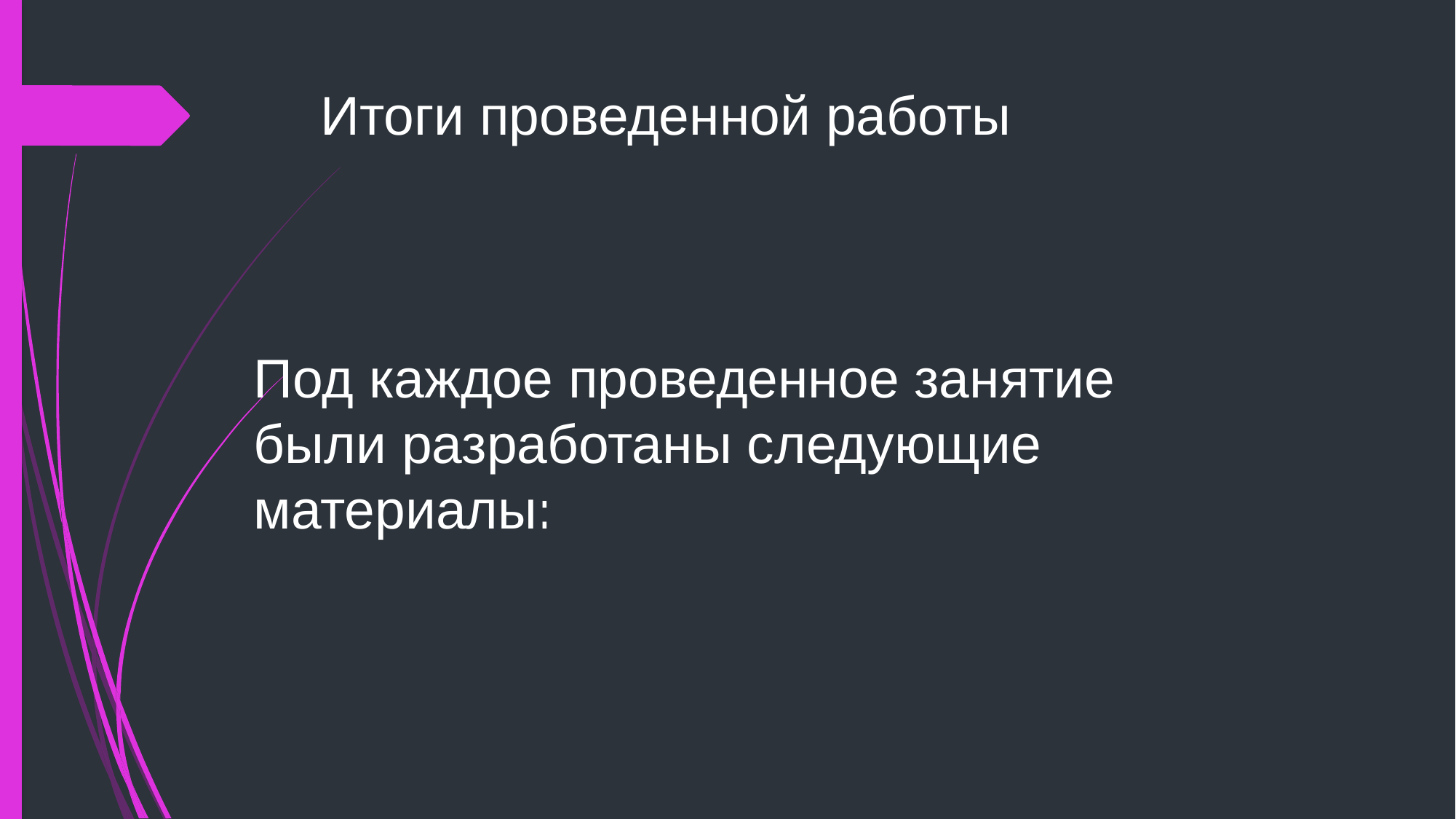

# Итоги проведенной работы
Под каждое проведенное занятие были разработаны следующие материалы: